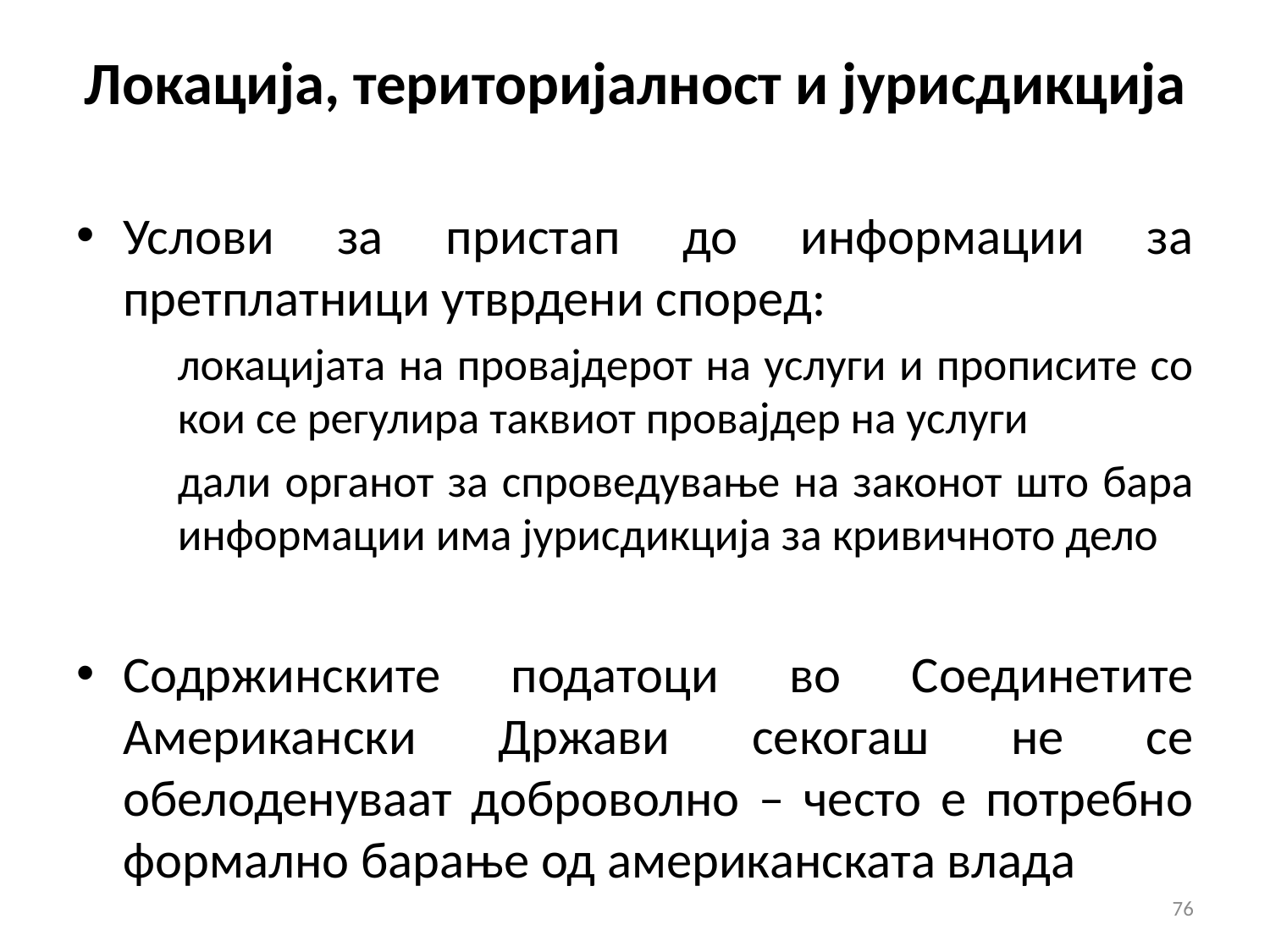

# Локација, територијалност и јурисдикција
Услови за пристап до информации за претплатници утврдени според:
локацијата на провајдерот на услуги и прописите со кои се регулира таквиот провајдер на услуги
дали органот за спроведување на законот што бара информации има јурисдикција за кривичното дело

Содржинските податоци во Соединетите Американски Држави секогаш не се обелоденуваат доброволно – често е потребно формално барање од американската влада
76